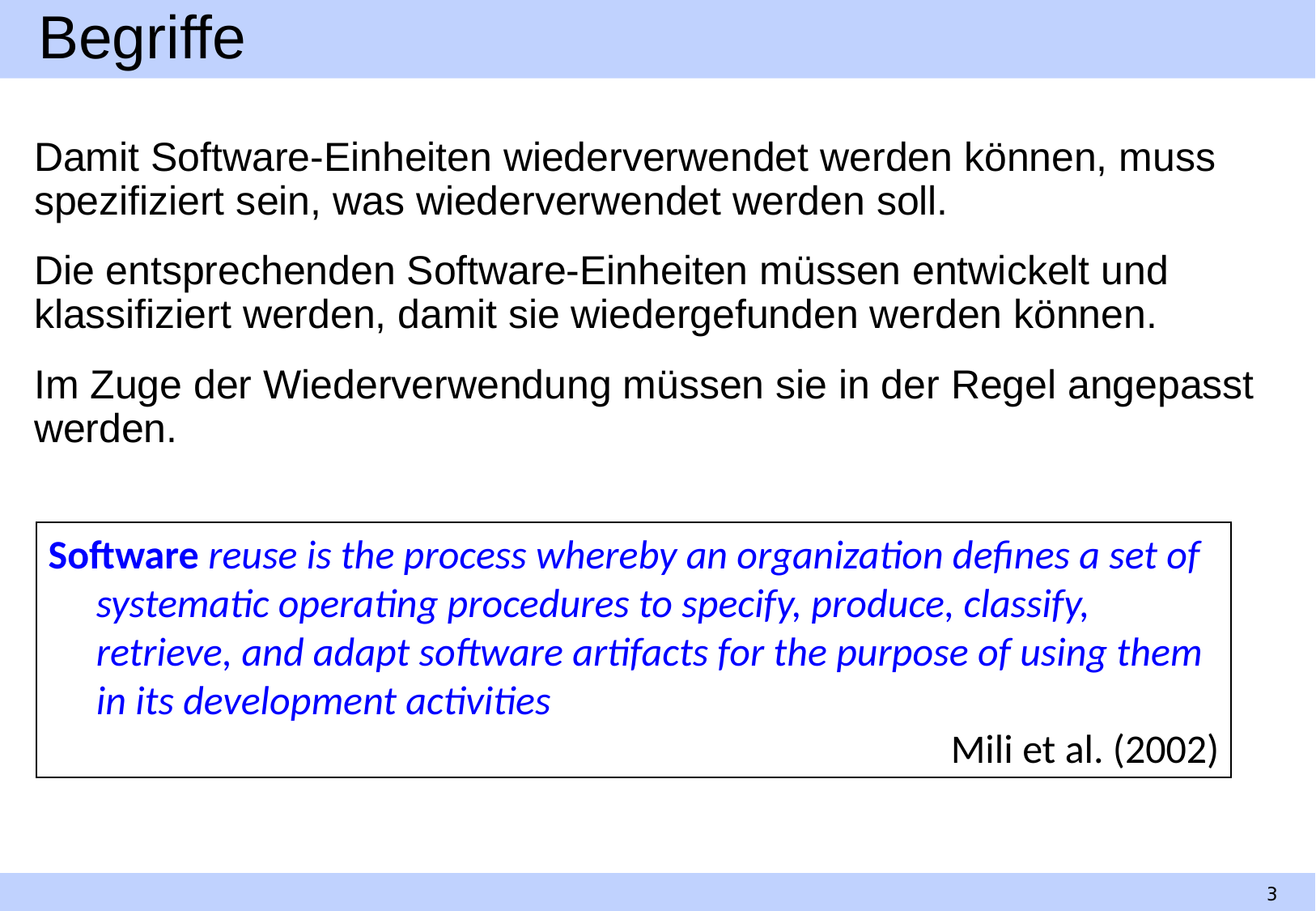

# Begriffe
Damit Software-Einheiten wiederverwendet werden können, muss spezifiziert sein, was wiederverwendet werden soll.
Die entsprechenden Software-Einheiten müssen entwickelt und klassifiziert werden, damit sie wiedergefunden werden können.
Im Zuge der Wiederverwendung müssen sie in der Regel angepasst werden.
Software reuse is the process whereby an organization defines a set of systematic operating procedures to specify, produce, classify, retrieve, and adapt software artifacts for the purpose of using them in its development activities
Mili et al. (2002)
3